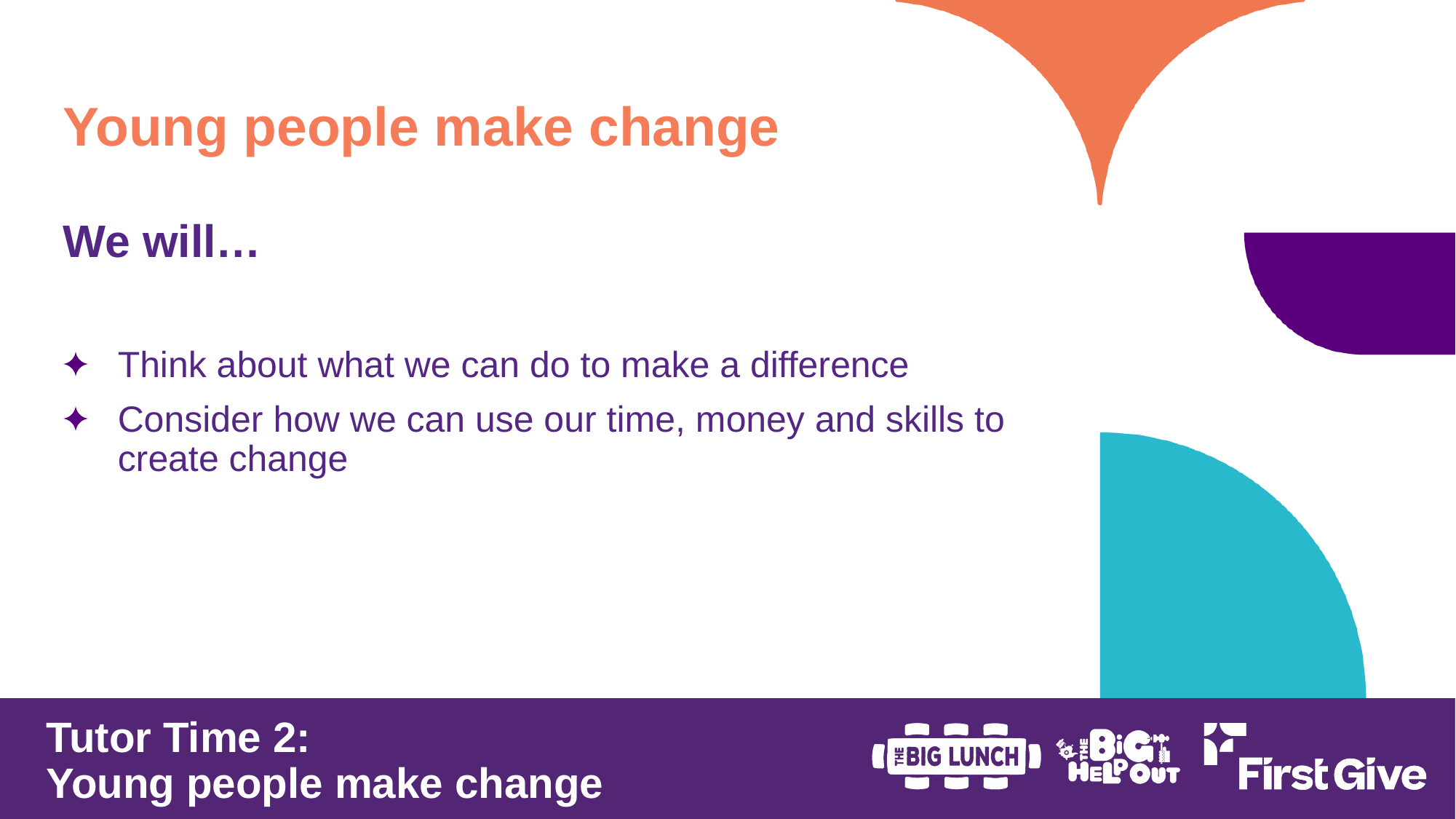

Young people make change

We will…

Think about what we can do to make a difference
Consider how we can use our time, money and skills to create change

Tutor Time 2:
Young people make change